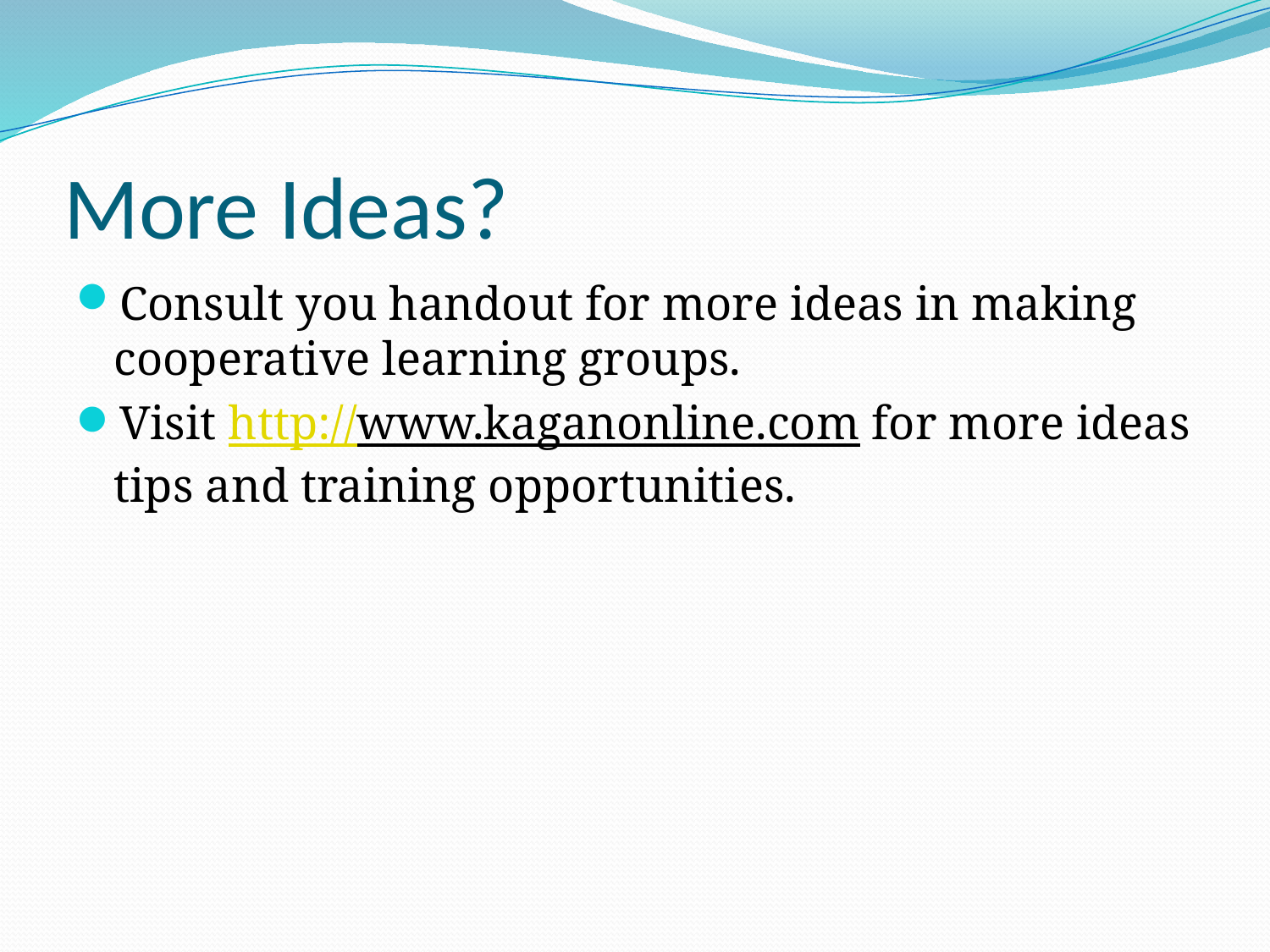

# More Ideas?
Consult you handout for more ideas in making cooperative learning groups.
Visit http://www.kaganonline.com for more ideas tips and training opportunities.